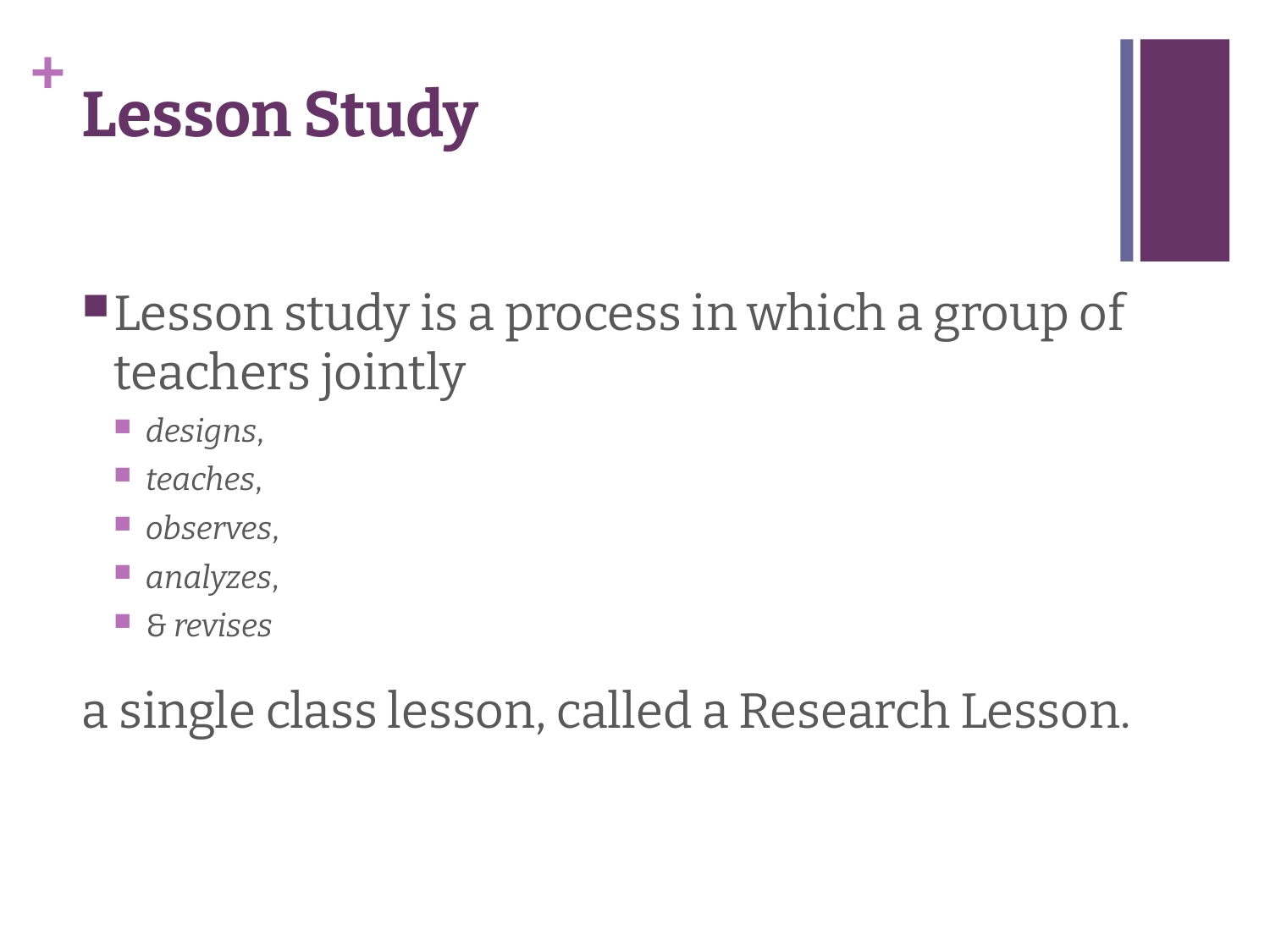

# Lesson Study
Lesson study is a process in which a group of teachers jointly
designs,
teaches,
observes,
analyzes,
& revises
a single class lesson, called a Research Lesson.